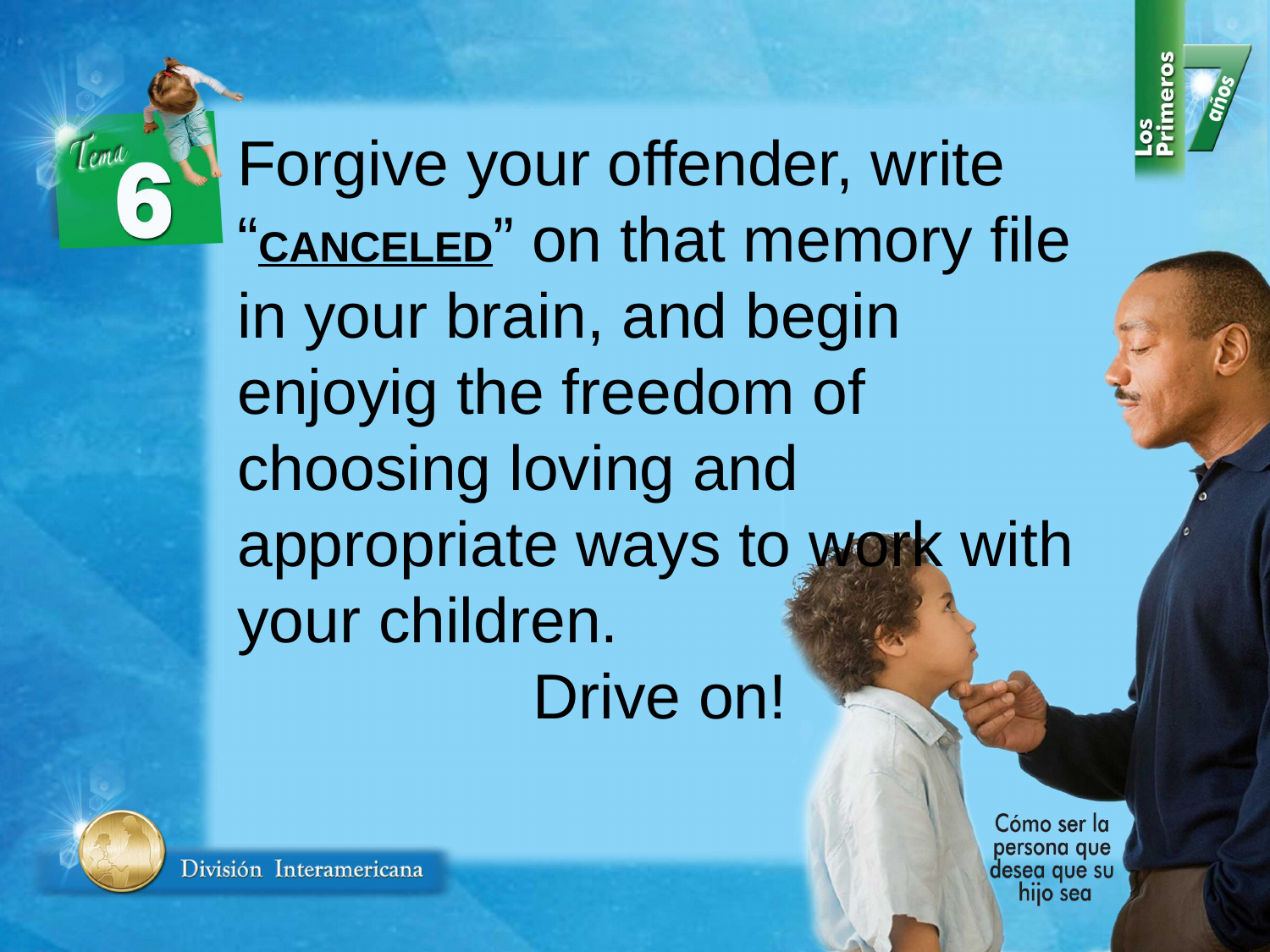

Forgive your offender, write “CANCELED” on that memory file in your brain, and begin enjoyig the freedom of choosing loving and appropriate ways to work with your children.
Drive on!